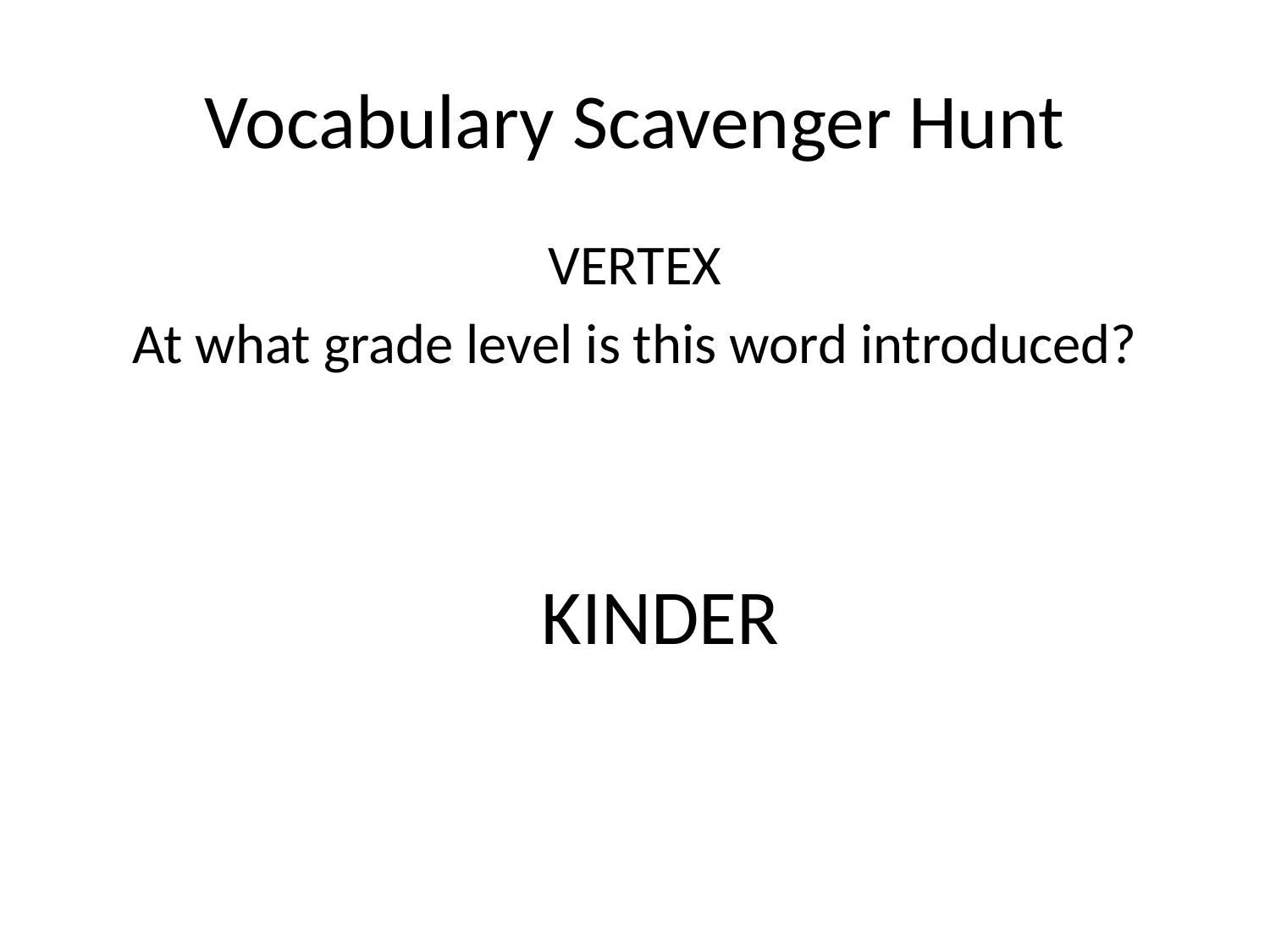

# Vocabulary Scavenger Hunt
VERTEX
At what grade level is this word introduced?

KINDER